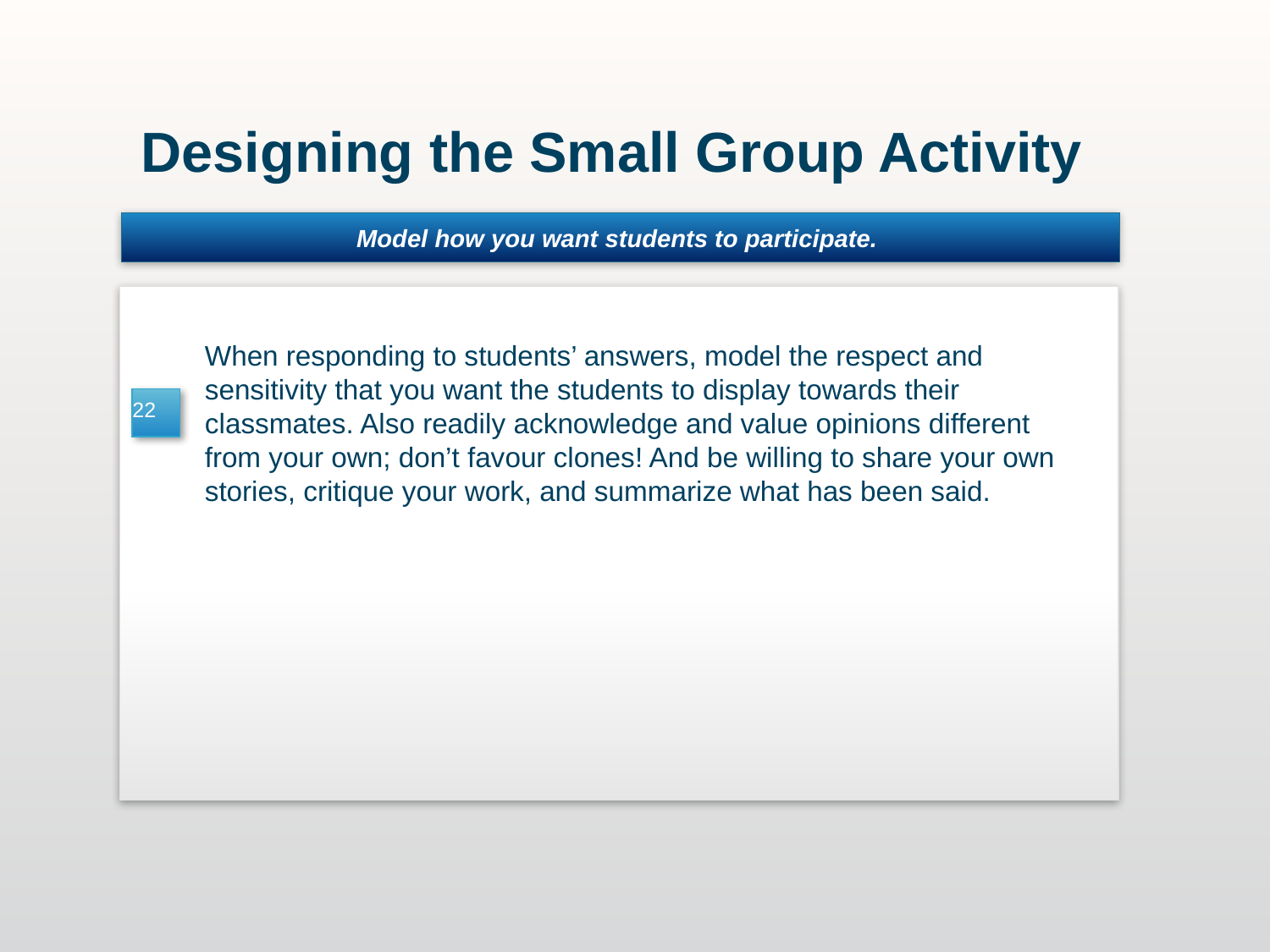

Designing the Small Group Activity
Model how you want students to participate.

Templates
When responding to students’ answers, model the respect and sensitivity that you want the students to display towards their classmates. Also readily acknowledge and value opinions different from your own; don’t favour clones! And be willing to share your own stories, critique your work, and summarize what has been said.

22